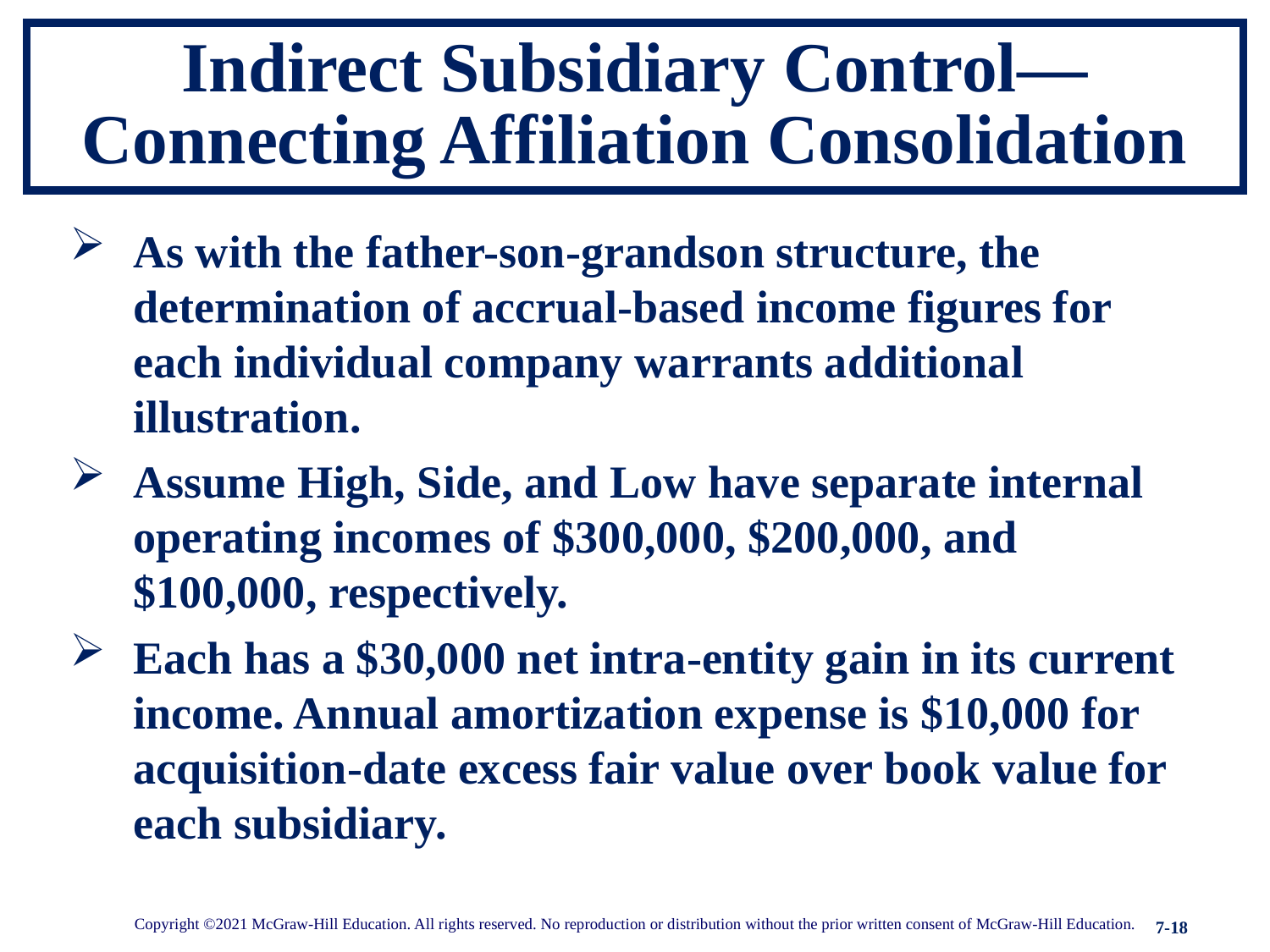

# Indirect Subsidiary Control—Connecting Affiliation Consolidation
As with the father-son-grandson structure, the determination of accrual-based income figures for each individual company warrants additional illustration.
Assume High, Side, and Low have separate internal operating incomes of $300,000, $200,000, and $100,000, respectively.
Each has a $30,000 net intra-entity gain in its current income. Annual amortization expense is $10,000 for acquisition-date excess fair value over book value for each subsidiary.
Copyright ©2021 McGraw-Hill Education. All rights reserved. No reproduction or distribution without the prior written consent of McGraw-Hill Education.
7-18